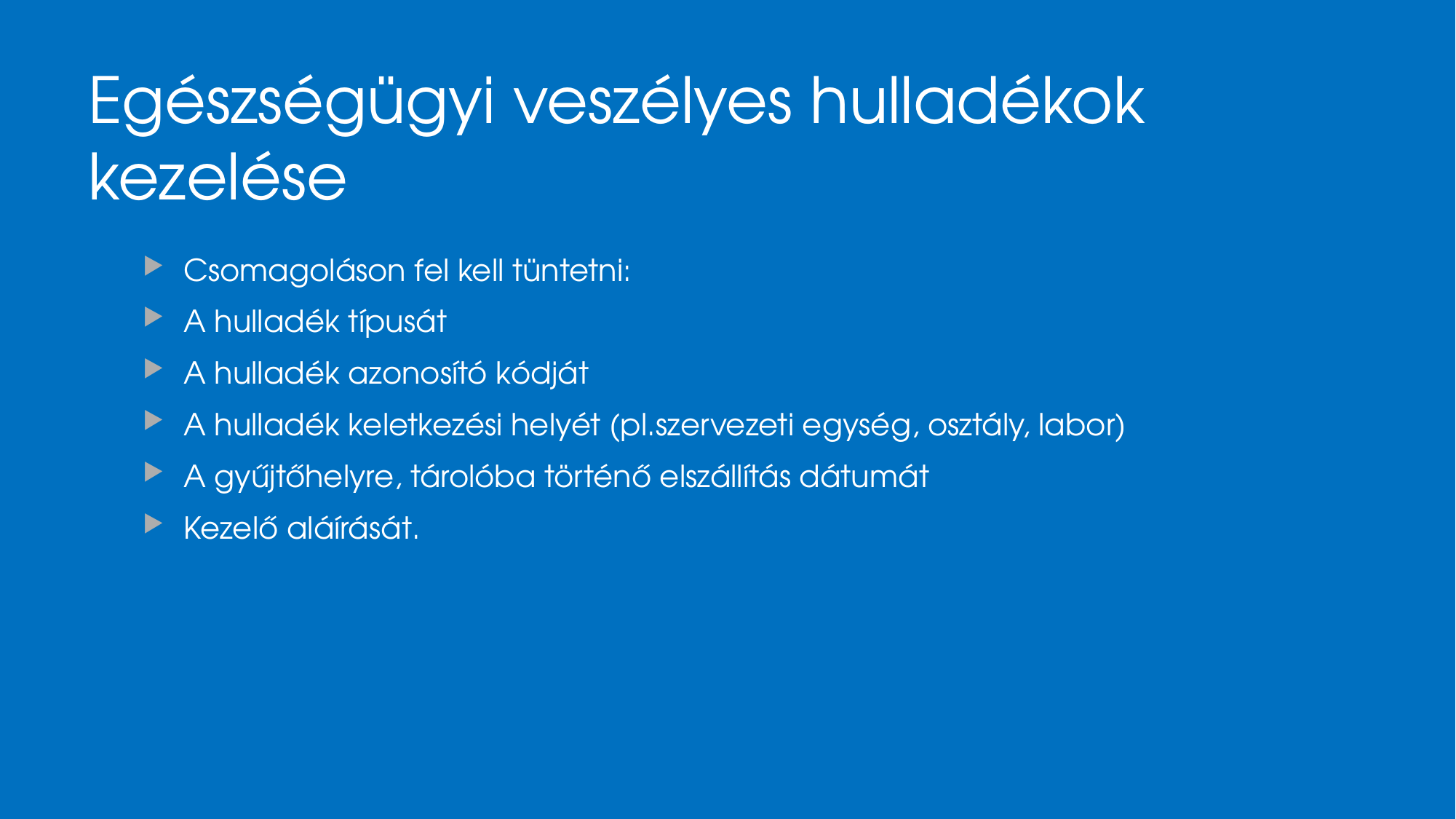

# Egészségügyi veszélyes hulladékok kezelése
Csomagoláson fel kell tüntetni:
A hulladék típusát
A hulladék azonosító kódját
A hulladék keletkezési helyét (pl.szervezeti egység, osztály, labor)
A gyűjtőhelyre, tárolóba történő elszállítás dátumát
Kezelő aláírását.